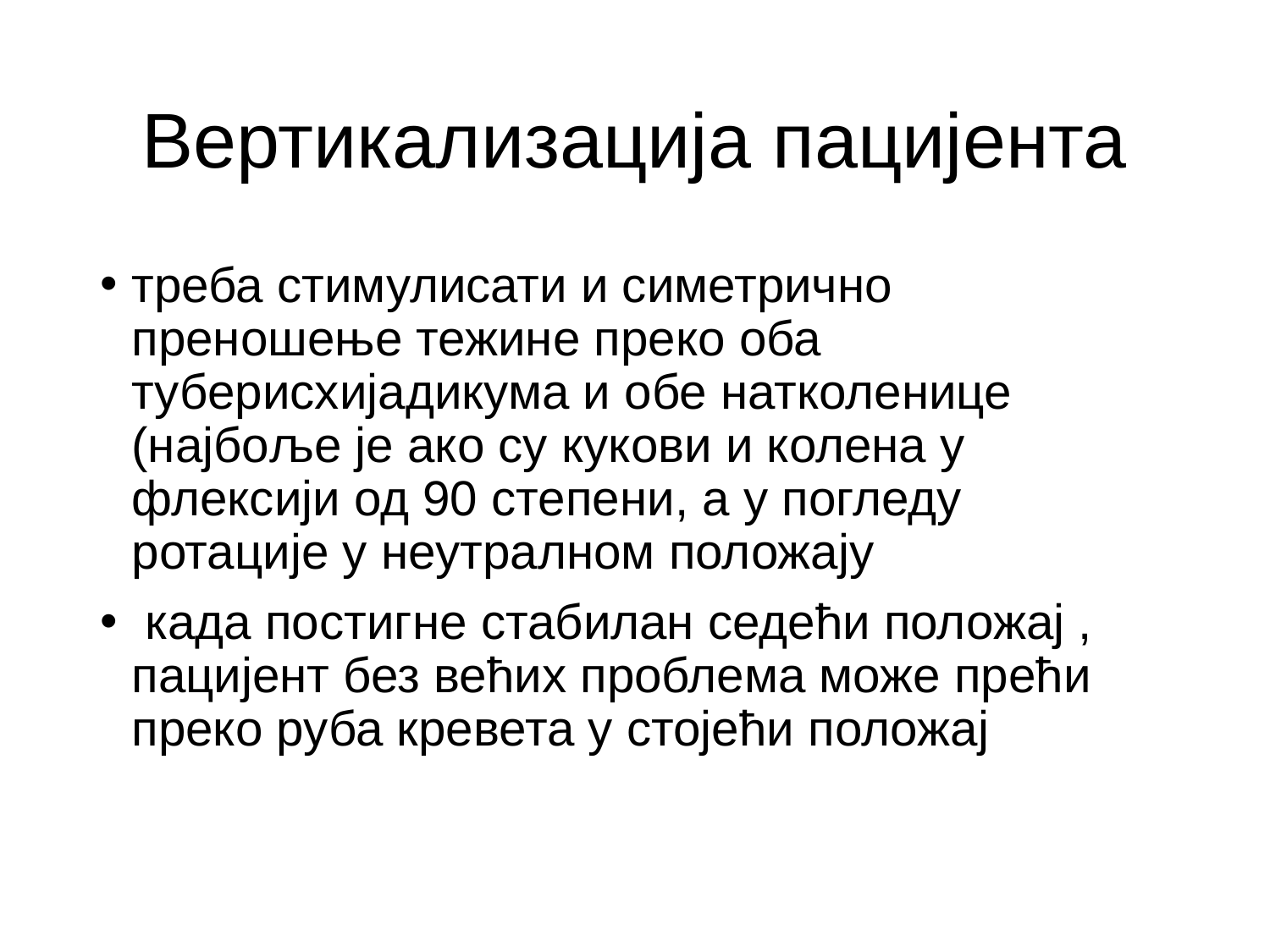

# Вертикализација пацијента
треба стимулисати и симетрично преношење тежине преко оба туберисхијадикума и обе натколенице (најбоље је ако су кукови и колена у флексији од 90 степени, а у погледу ротације у неутралном положају
 када постигне стабилан седећи положај , пацијент без већих проблема може прећи преко руба кревета у стојећи положај